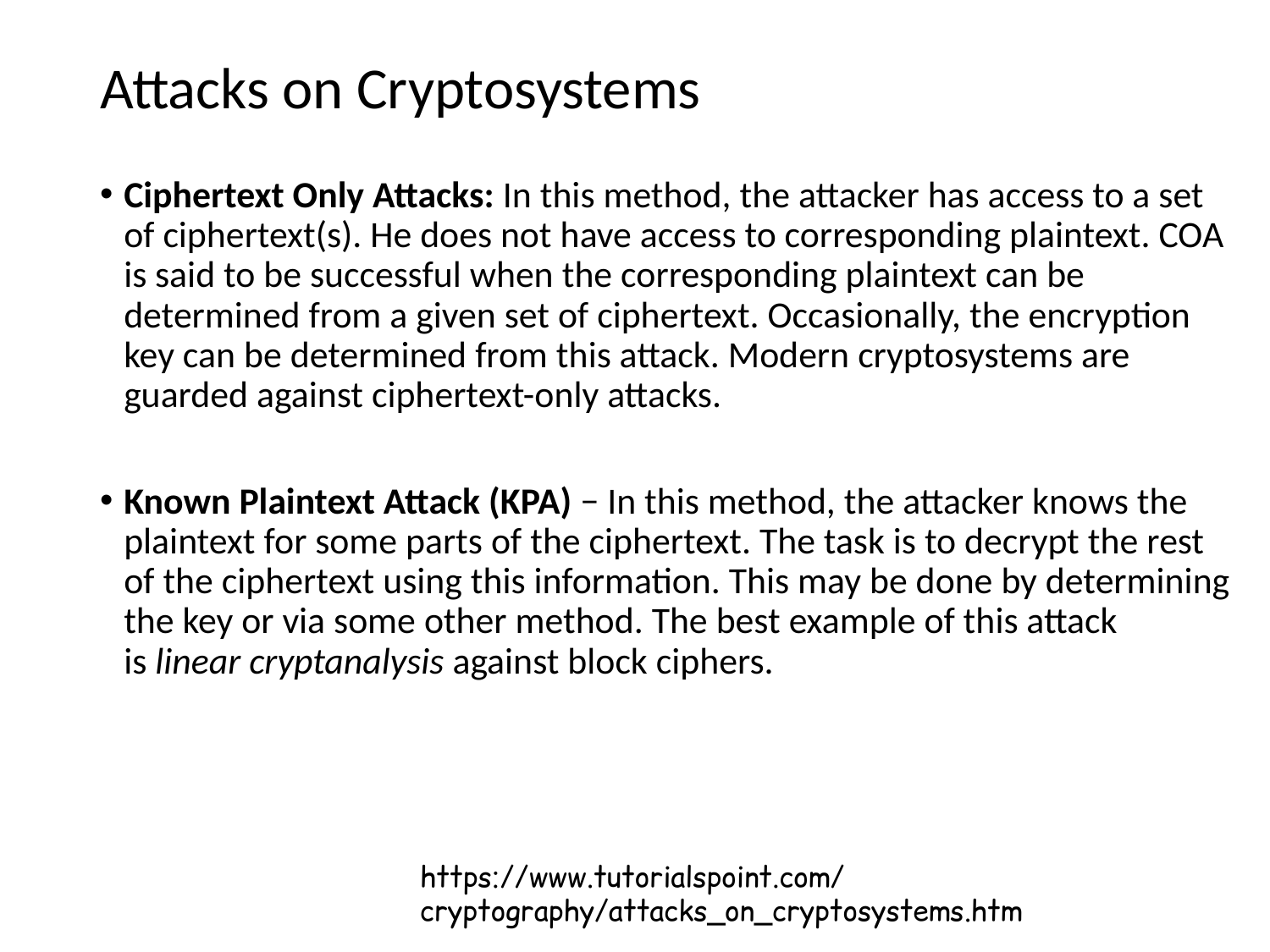

# Attacks on Cryptosystems
Ciphertext Only Attacks: In this method, the attacker has access to a set of ciphertext(s). He does not have access to corresponding plaintext. COA is said to be successful when the corresponding plaintext can be determined from a given set of ciphertext. Occasionally, the encryption key can be determined from this attack. Modern cryptosystems are guarded against ciphertext-only attacks.

Known Plaintext Attack (KPA) − In this method, the attacker knows the plaintext for some parts of the ciphertext. The task is to decrypt the rest of the ciphertext using this information. This may be done by determining the key or via some other method. The best example of this attack is linear cryptanalysis against block ciphers.
https://www.tutorialspoint.com/cryptography/attacks_on_cryptosystems.htm